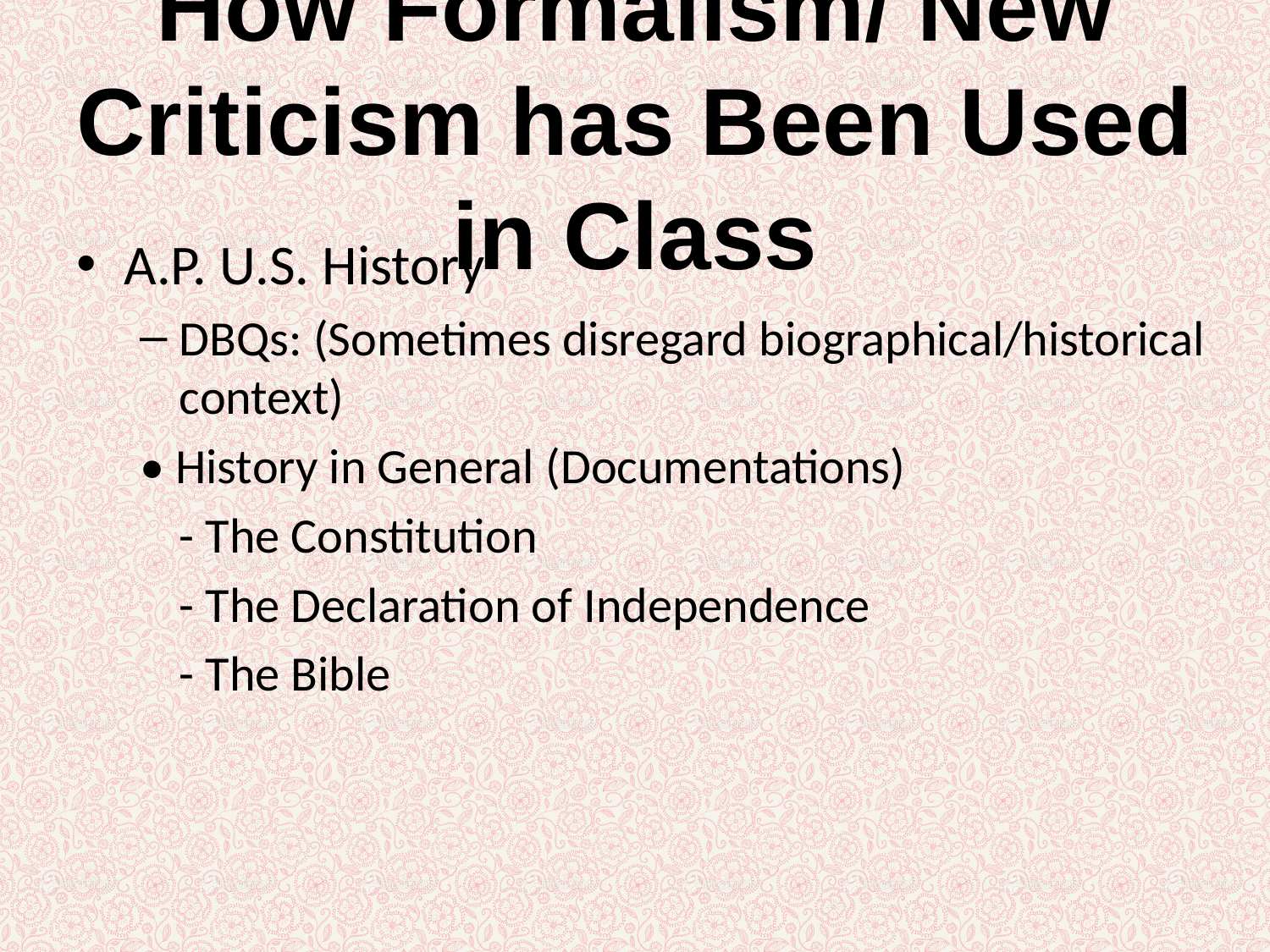

# How Formalism/ New Criticism has Been Used in Class
A.P. U.S. History
DBQs: (Sometimes disregard biographical/historical context)
• History in General (Documentations)
	- The Constitution
	- The Declaration of Independence
	- The Bible